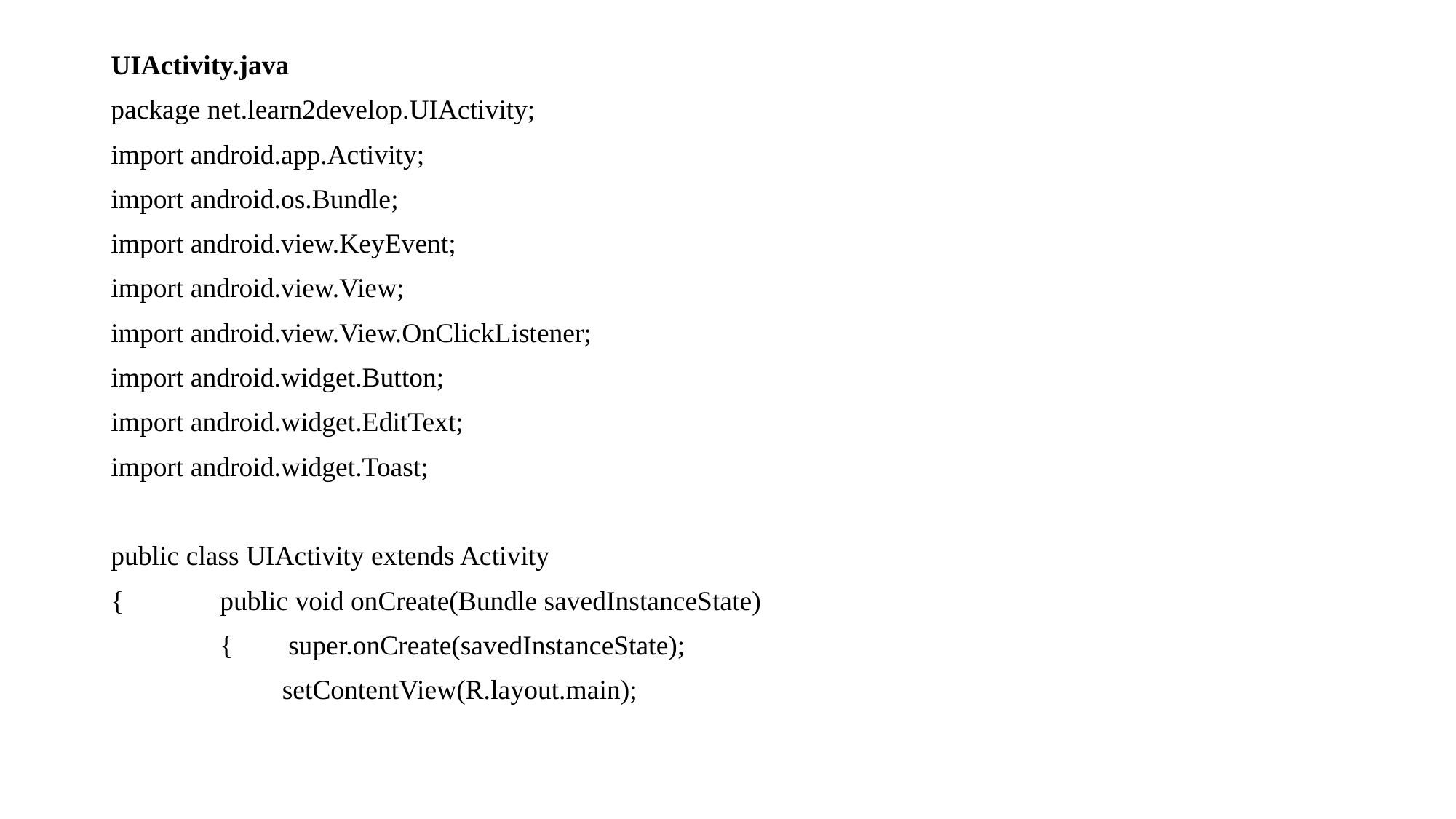

UIActivity.java
package net.learn2develop.UIActivity;
import android.app.Activity;
import android.os.Bundle;
import android.view.KeyEvent;
import android.view.View;
import android.view.View.OnClickListener;
import android.widget.Button;
import android.widget.EditText;
import android.widget.Toast;

public class UIActivity extends Activity
{	public void onCreate(Bundle savedInstanceState)
	{        super.onCreate(savedInstanceState);
	         setContentView(R.layout.main);